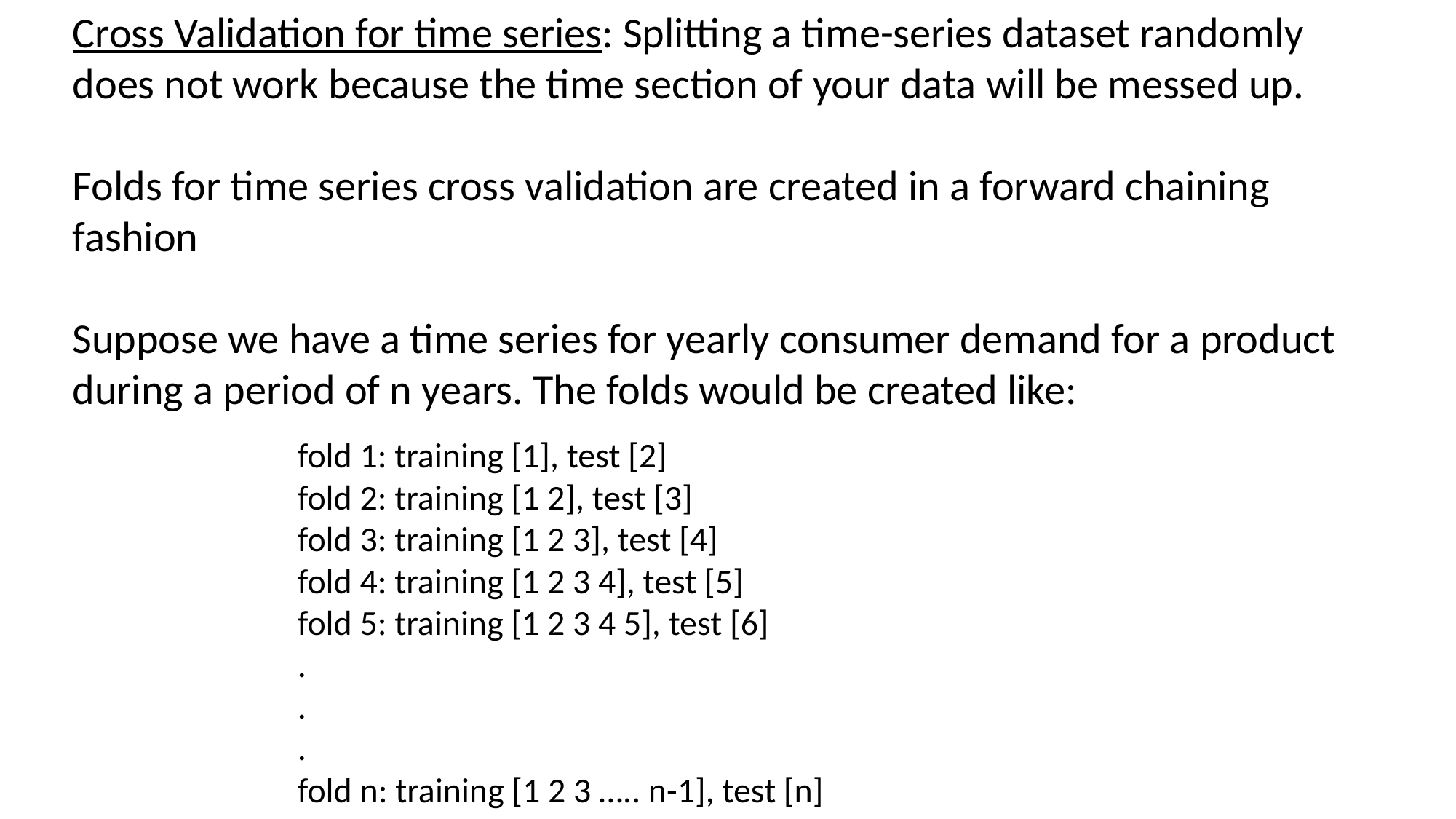

Cross Validation for time series: Splitting a time-series dataset randomly does not work because the time section of your data will be messed up.

Folds for time series cross validation are created in a forward chaining fashion

Suppose we have a time series for yearly consumer demand for a product during a period of n years. The folds would be created like:
fold 1: training [1], test [2]
fold 2: training [1 2], test [3]
fold 3: training [1 2 3], test [4]
fold 4: training [1 2 3 4], test [5]
fold 5: training [1 2 3 4 5], test [6]
.
.
.
fold n: training [1 2 3 ….. n-1], test [n]